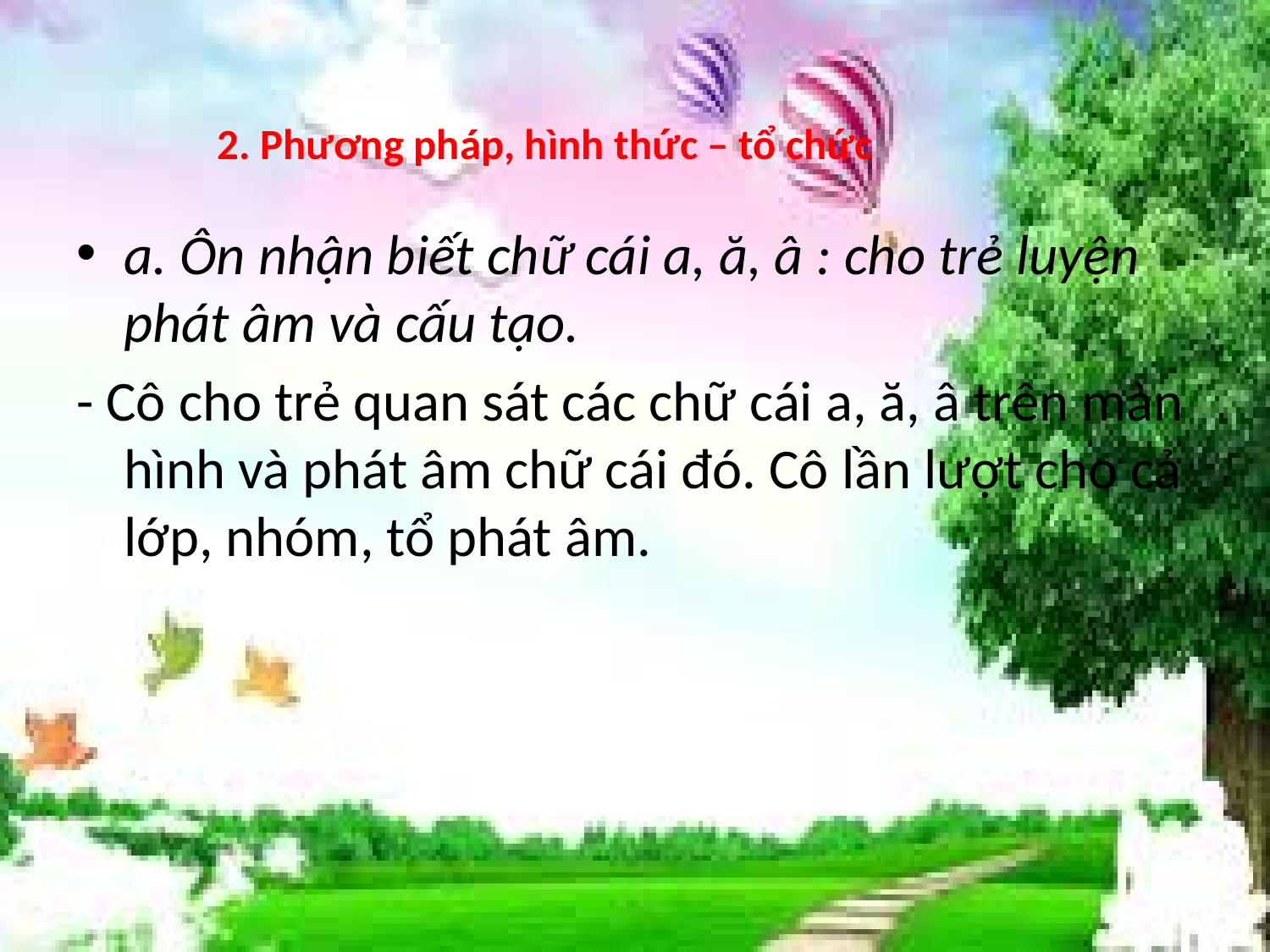

# 2. Phương pháp, hình thức – tổ chức
a. Ôn nhận biết chữ cái a, ă, â : cho trẻ luyện phát âm và cấu tạo.
- Cô cho trẻ quan sát các chữ cái a, ă, â trên màn hình và phát âm chữ cái đó. Cô lần lượt cho cả lớp, nhóm, tổ phát âm.